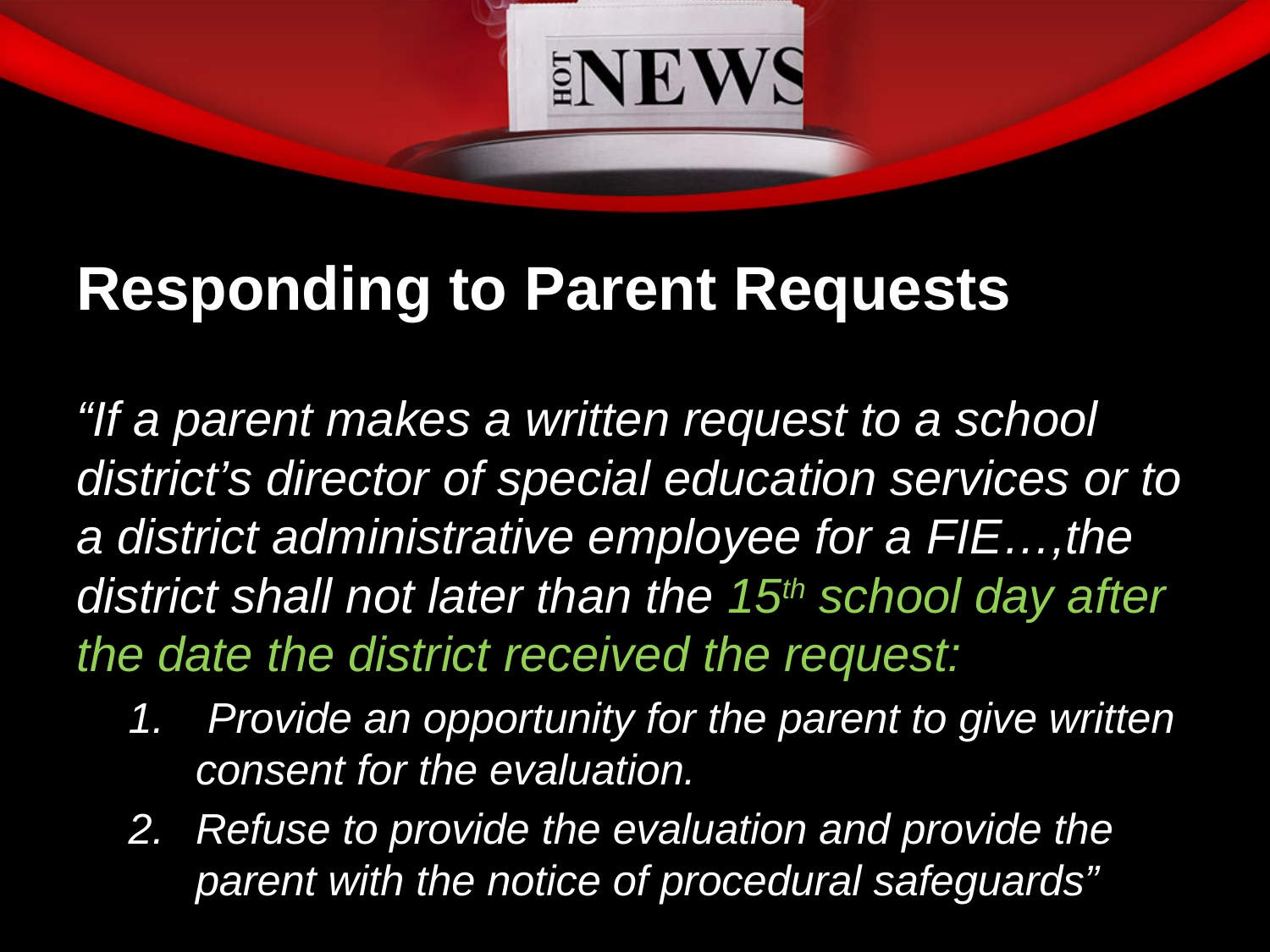

# Responding to Parent Requests
“If a parent makes a written request to a school district’s director of special education services or to a district administrative employee for a FIE…,the district shall not later than the 15th school day after the date the district received the request:
 Provide an opportunity for the parent to give written consent for the evaluation.
Refuse to provide the evaluation and provide the parent with the notice of procedural safeguards”